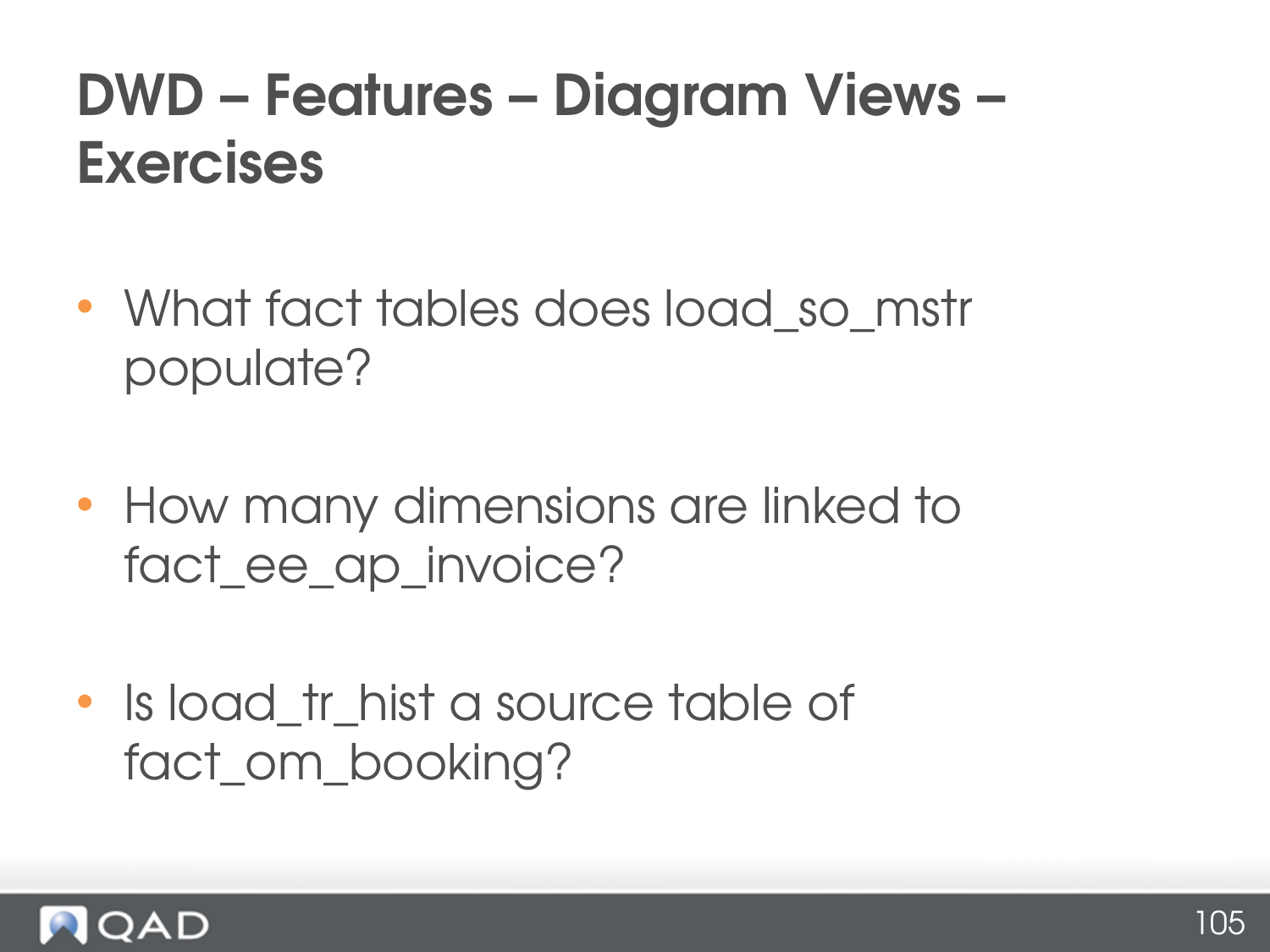

DWD – Features – Diagram Views – Exercises
What fact tables does load_so_mstr populate?

How many dimensions are linked to fact_ee_ap_invoice?

Is load_tr_hist a source table of fact_om_booking?

105